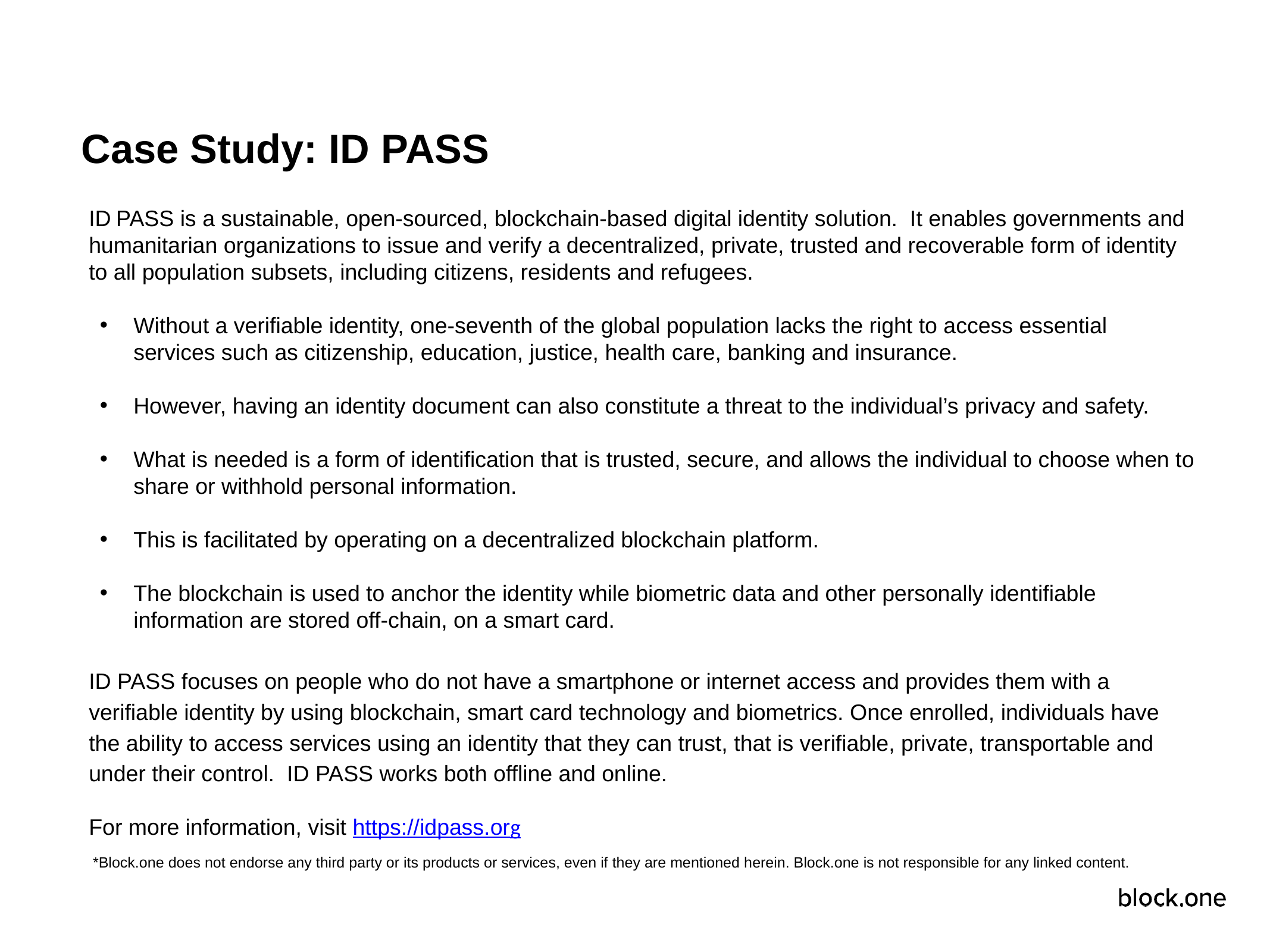

Case Study: ID PASS
ID PASS is a sustainable, open-sourced, blockchain-based digital identity solution.  It enables governments and humanitarian organizations to issue and verify a decentralized, private, trusted and recoverable form of identity to all population subsets, including citizens, residents and refugees.

Without a verifiable identity, one-seventh of the global population lacks the right to access essential services such as citizenship, education, justice, health care, banking and insurance.

However, having an identity document can also constitute a threat to the individual’s privacy and safety.

What is needed is a form of identification that is trusted, secure, and allows the individual to choose when to share or withhold personal information.

This is facilitated by operating on a decentralized blockchain platform.

The blockchain is used to anchor the identity while biometric data and other personally identifiable information are stored off-chain, on a smart card.

ID PASS focuses on people who do not have a smartphone or internet access and provides them with a verifiable identity by using blockchain, smart card technology and biometrics. Once enrolled, individuals have the ability to access services using an identity that they can trust, that is verifiable, private, transportable and under their control.  ID PASS works both offline and online.

For more information, visit https://idpass.org

*Block.one does not endorse any third party or its products or services, even if they are mentioned herein. Block.one is not responsible for any linked content.